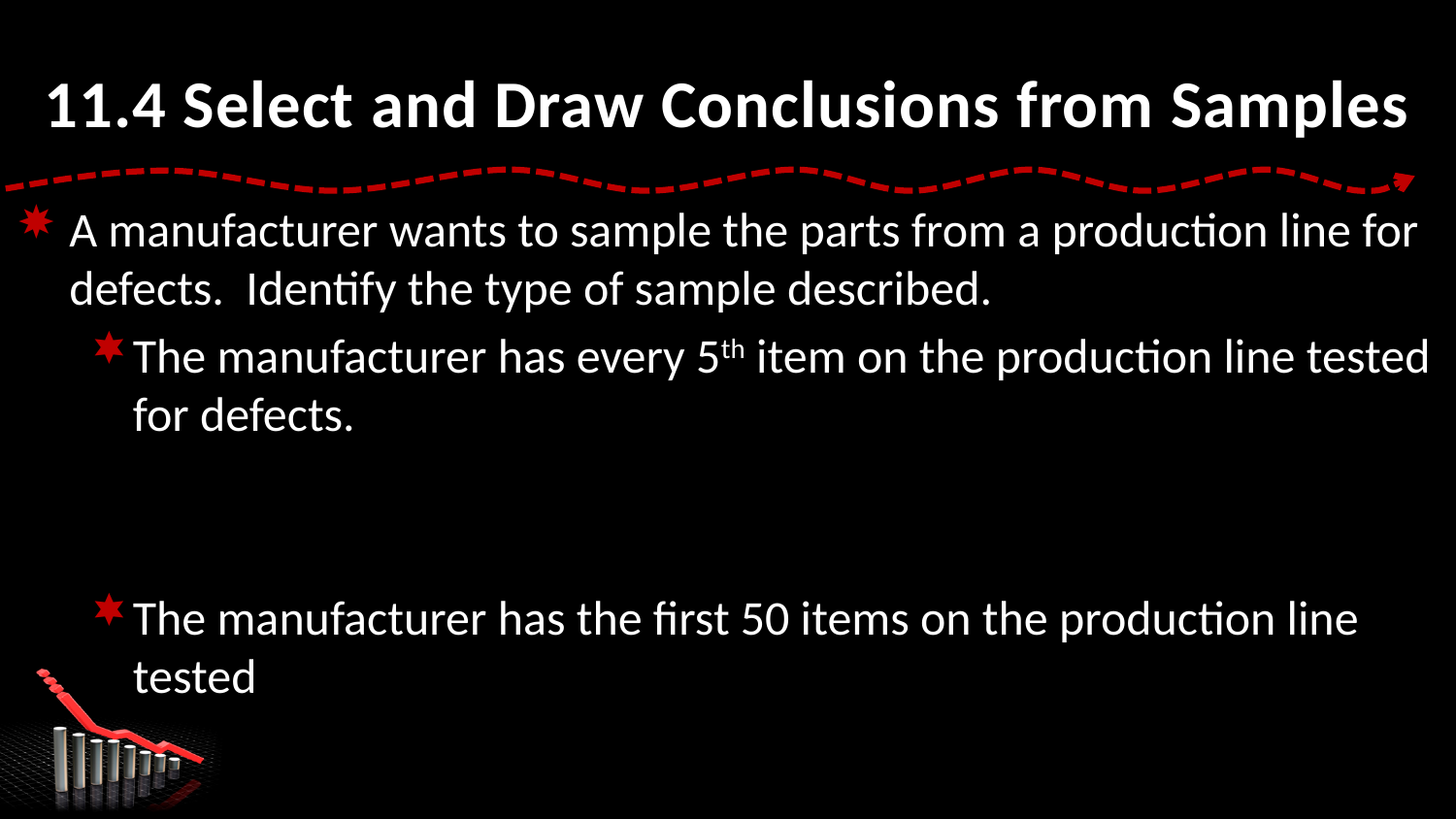

# 11.4 Select and Draw Conclusions from Samples
A manufacturer wants to sample the parts from a production line for defects.  Identify the type of sample described.
The manufacturer has every 5th item on the production line tested for defects.

The manufacturer has the first 50 items on the production line tested